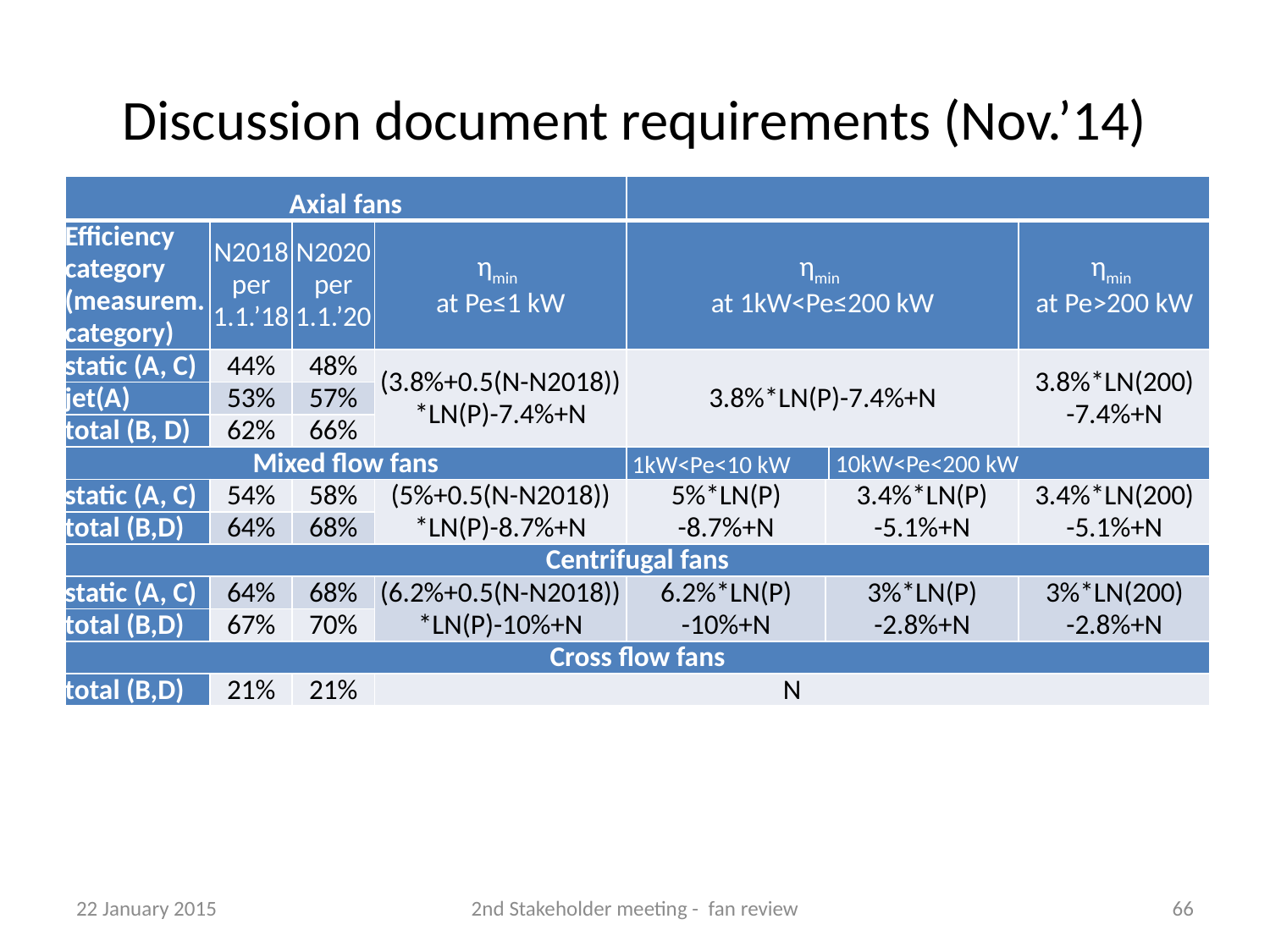

# Discussion document requirements (Nov.’14)
| Axial fans |  |  |  |  |  |  |  |
| --- | --- | --- | --- | --- | --- | --- | --- |
| Efficiency category (measurem. category) | N2018 per 1.1.’18 | N2020 per 1.1.’20 | ηmin at Pe≤1 kW | ηmin at 1kW<Pe≤200 kW |  |  | ηmin at Pe>200 kW |
| static (A, C) | 44% | 48% | (3.8%+0.5(N-N2018)) \*LN(P)-7.4%+N | 3.8%\*LN(P)-7.4%+N |  |  | 3.8%\*LN(200) -7.4%+N |
| jet(A) | 53% | 57% |  |  |  |  |  |
| total (B, D) | 62% | 66% |  |  |  |  |  |
| Mixed flow fans |  |  |  | 1kW<Pe<10 kW |  | 10kW<Pe<200 kW |  |
| static (A, C) | 54% | 58% | (5%+0.5(N-N2018)) \*LN(P)-8.7%+N | 5%\*LN(P) -8.7%+N | 3.4%\*LN(P) -5.1%+N |  | 3.4%\*LN(200) -5.1%+N |
| total (B,D) | 64% | 68% |  |  |  |  |  |
| Centrifugal fans |  |  |  |  |  |  |  |
| static (A, C) | 64% | 68% | (6.2%+0.5(N-N2018)) \*LN(P)-10%+N | 6.2%\*LN(P) -10%+N | 3%\*LN(P) -2.8%+N |  | 3%\*LN(200) -2.8%+N |
| total (B,D) | 67% | 70% |  |  |  |  |  |
| Cross flow fans |  |  |  |  |  |  |  |
| total (B,D) | 21% | 21% | N |  |  |  |  |
22 January 2015
2nd Stakeholder meeting -  fan review
66